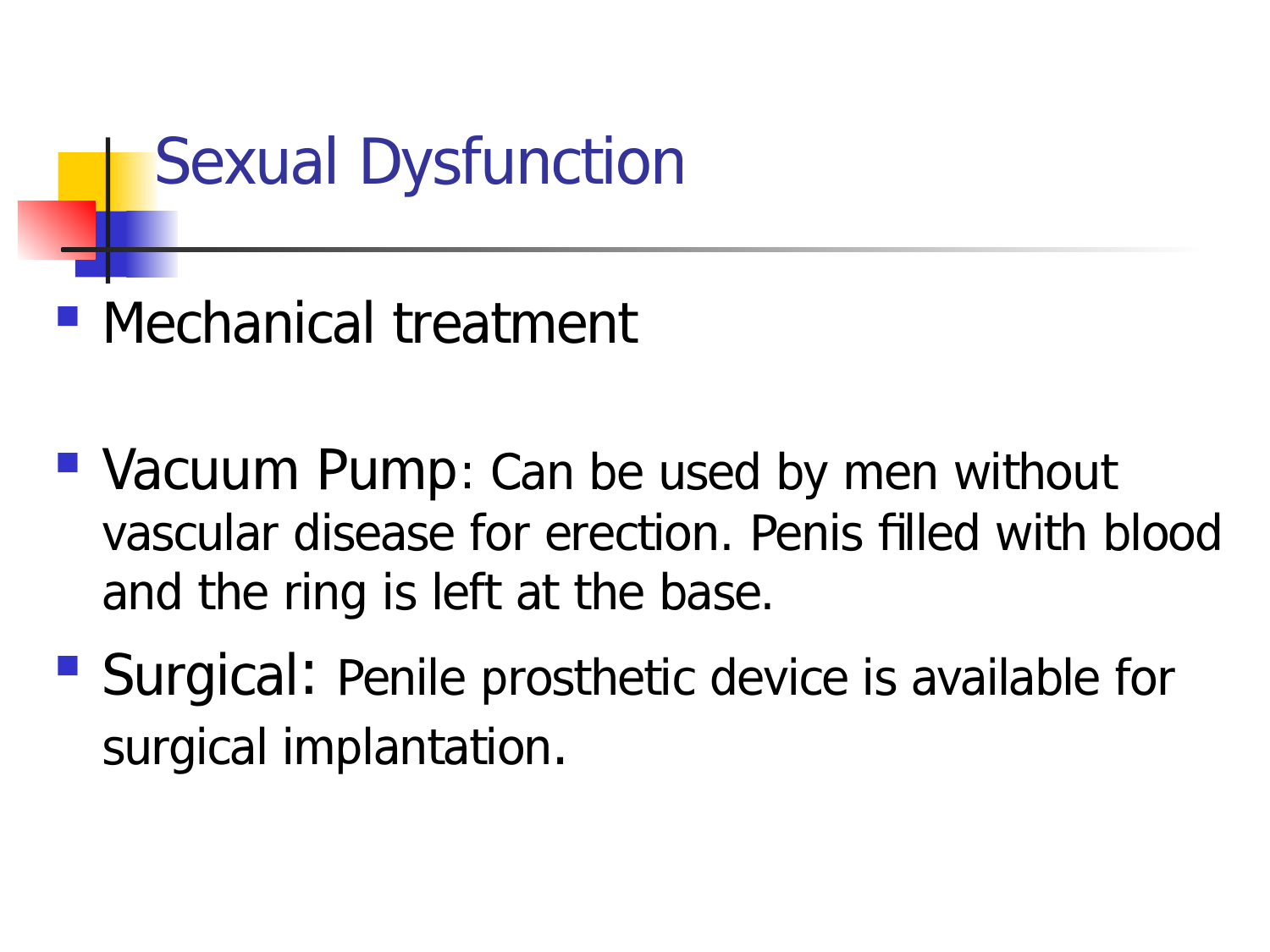

# Sexual Dysfunction
Mechanical treatment
Vacuum Pump: Can be used by men without vascular disease for erection. Penis filled with blood and the ring is left at the base.
Surgical: Penile prosthetic device is available for surgical implantation.